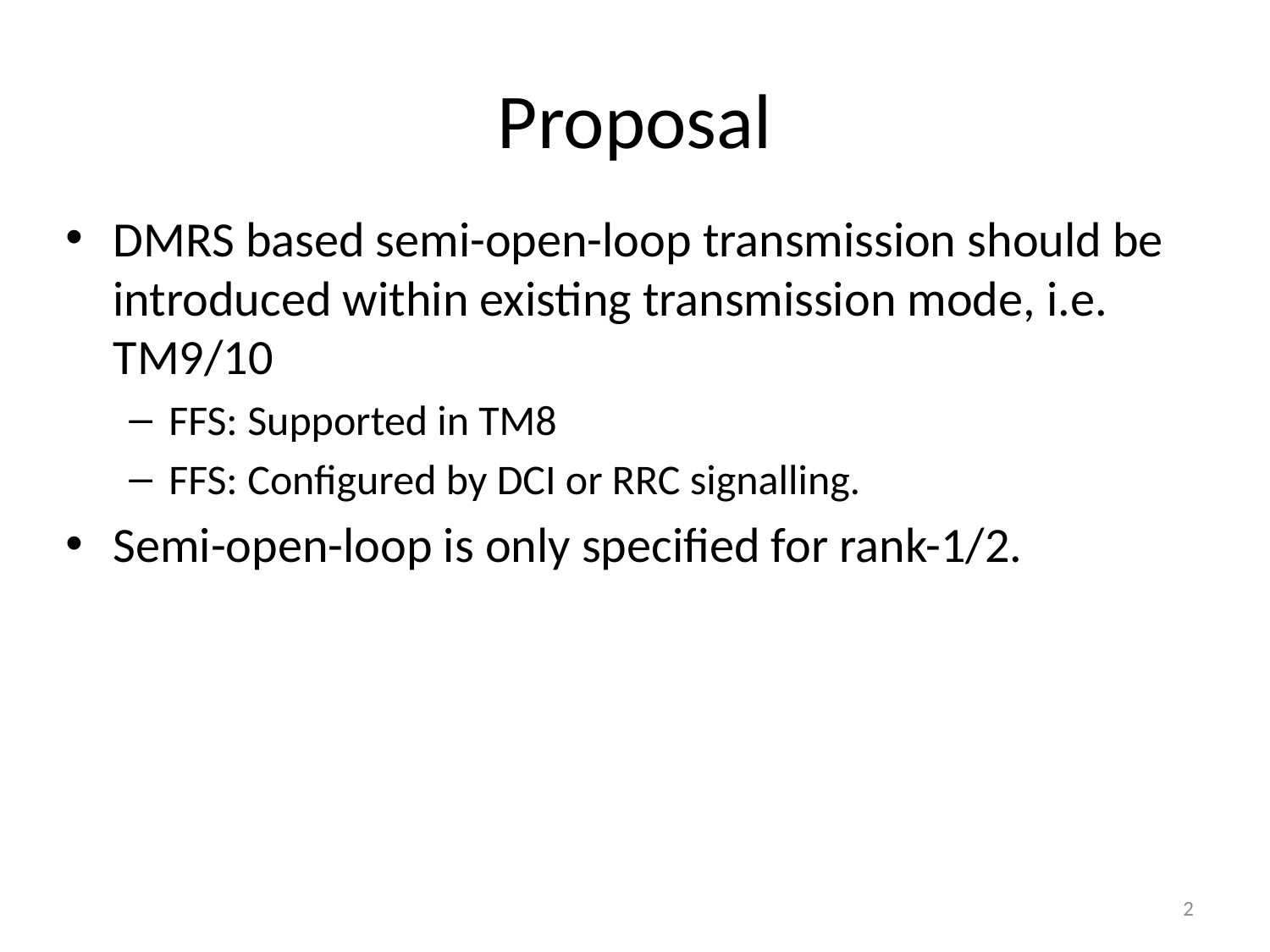

# Proposal
DMRS based semi-open-loop transmission should be introduced within existing transmission mode, i.e. TM9/10
FFS: Supported in TM8
FFS: Configured by DCI or RRC signalling.
Semi-open-loop is only specified for rank-1/2.

2